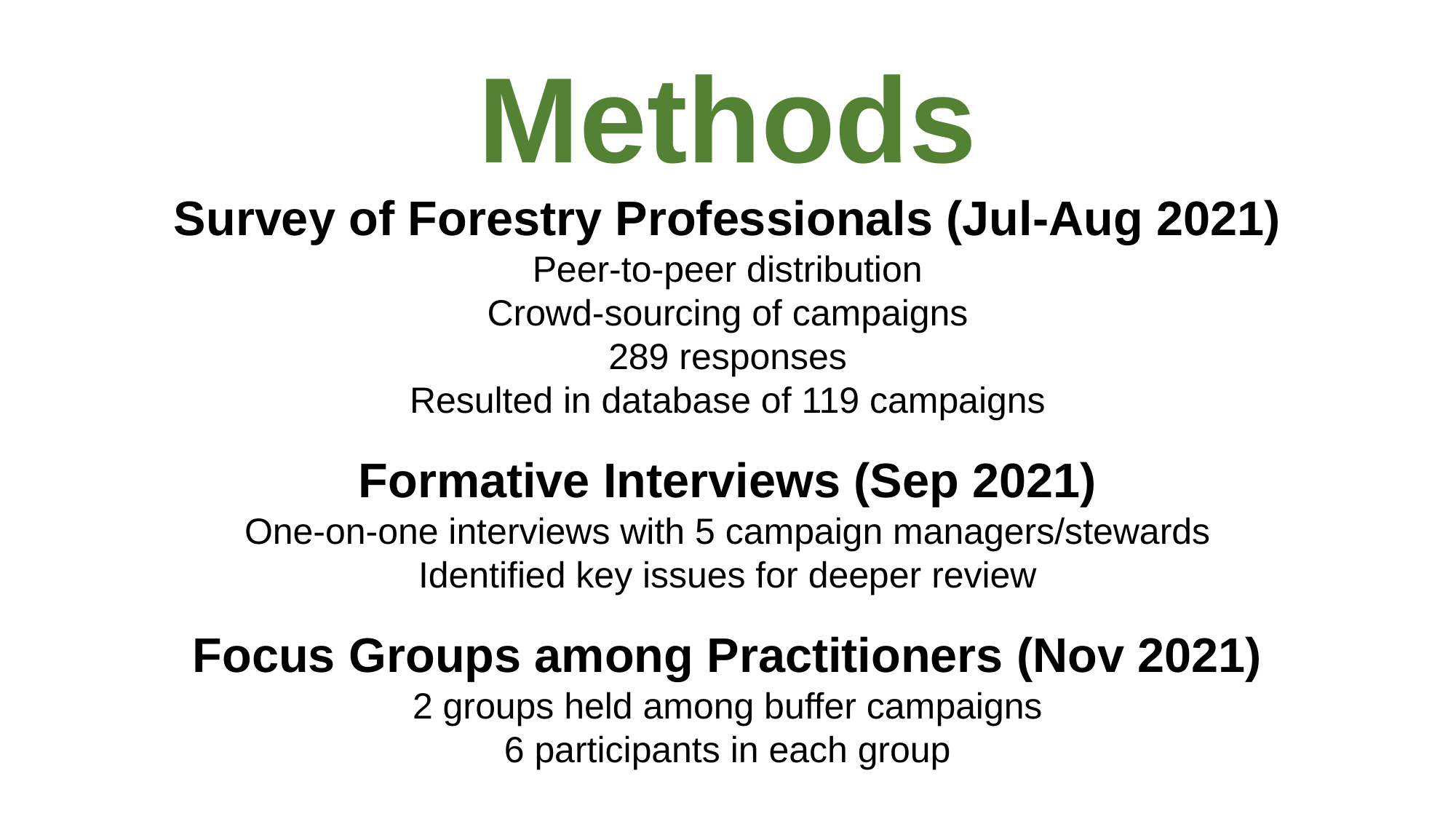

Methods
Survey of Forestry Professionals (Jul-Aug 2021)
Peer-to-peer distribution
Crowd-sourcing of campaigns
289 responses
Resulted in database of 119 campaigns

Formative Interviews (Sep 2021)
One-on-one interviews with 5 campaign managers/stewards
Identified key issues for deeper review

Focus Groups among Practitioners (Nov 2021)
2 groups held among buffer campaigns
6 participants in each group